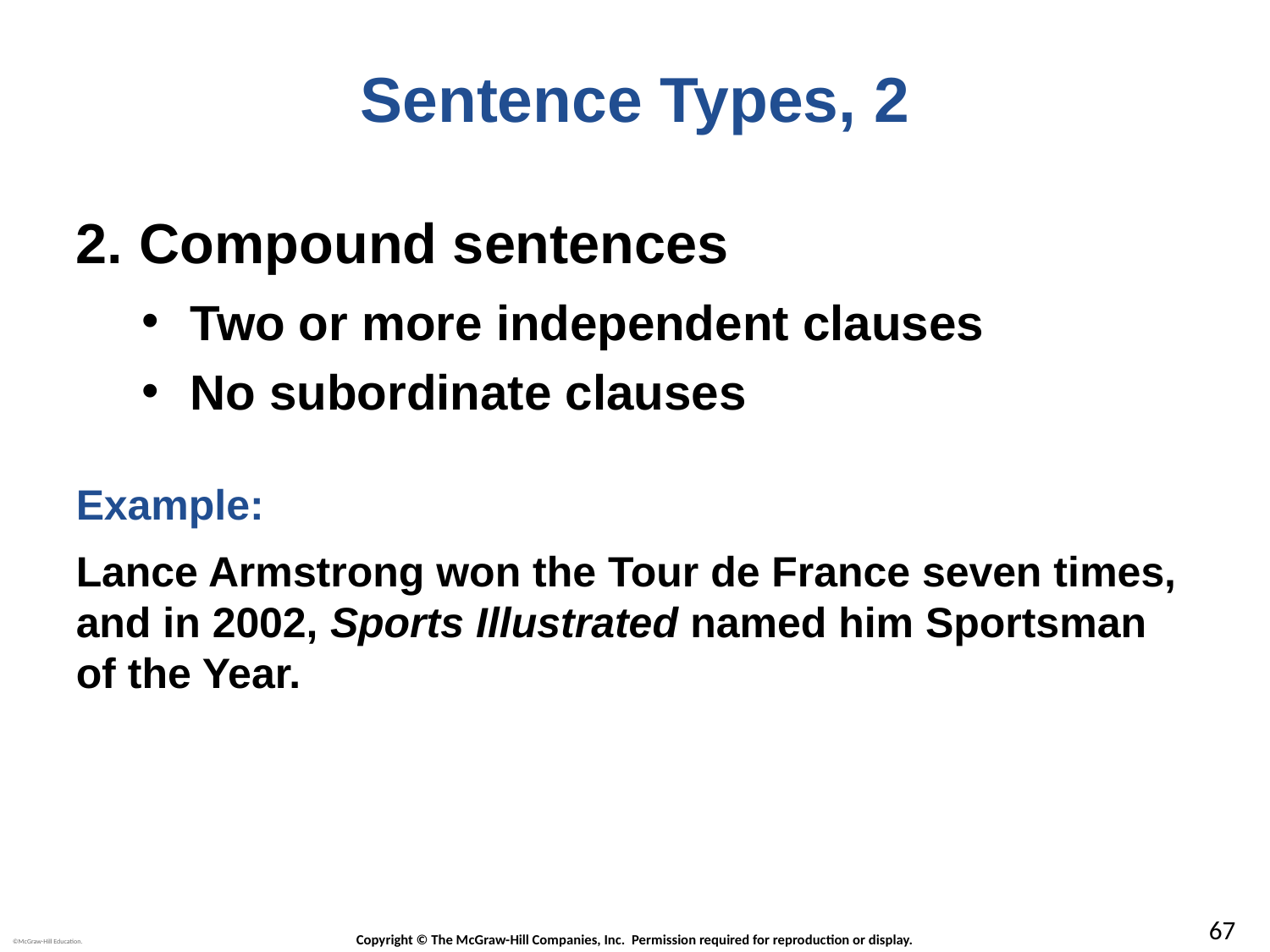

# Sentence Types, 2
Compound sentences
Two or more independent clauses
No subordinate clauses
Example:
Lance Armstrong won the Tour de France seven times, and in 2002, Sports Illustrated named him Sportsman of the Year.